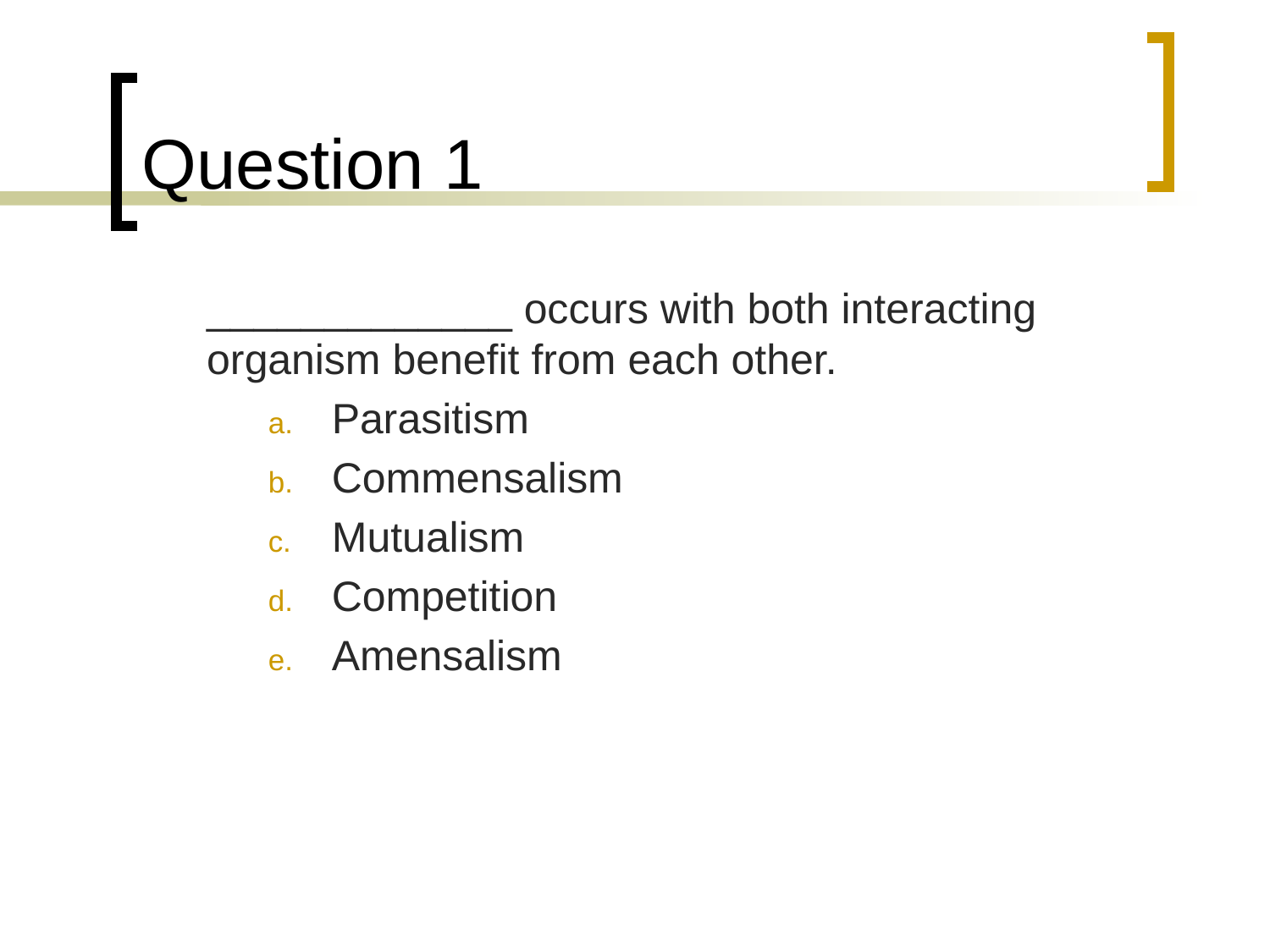

# Question 1
	_____________ occurs with both interacting organism benefit from each other.
Parasitism
Commensalism
Mutualism
Competition
Amensalism